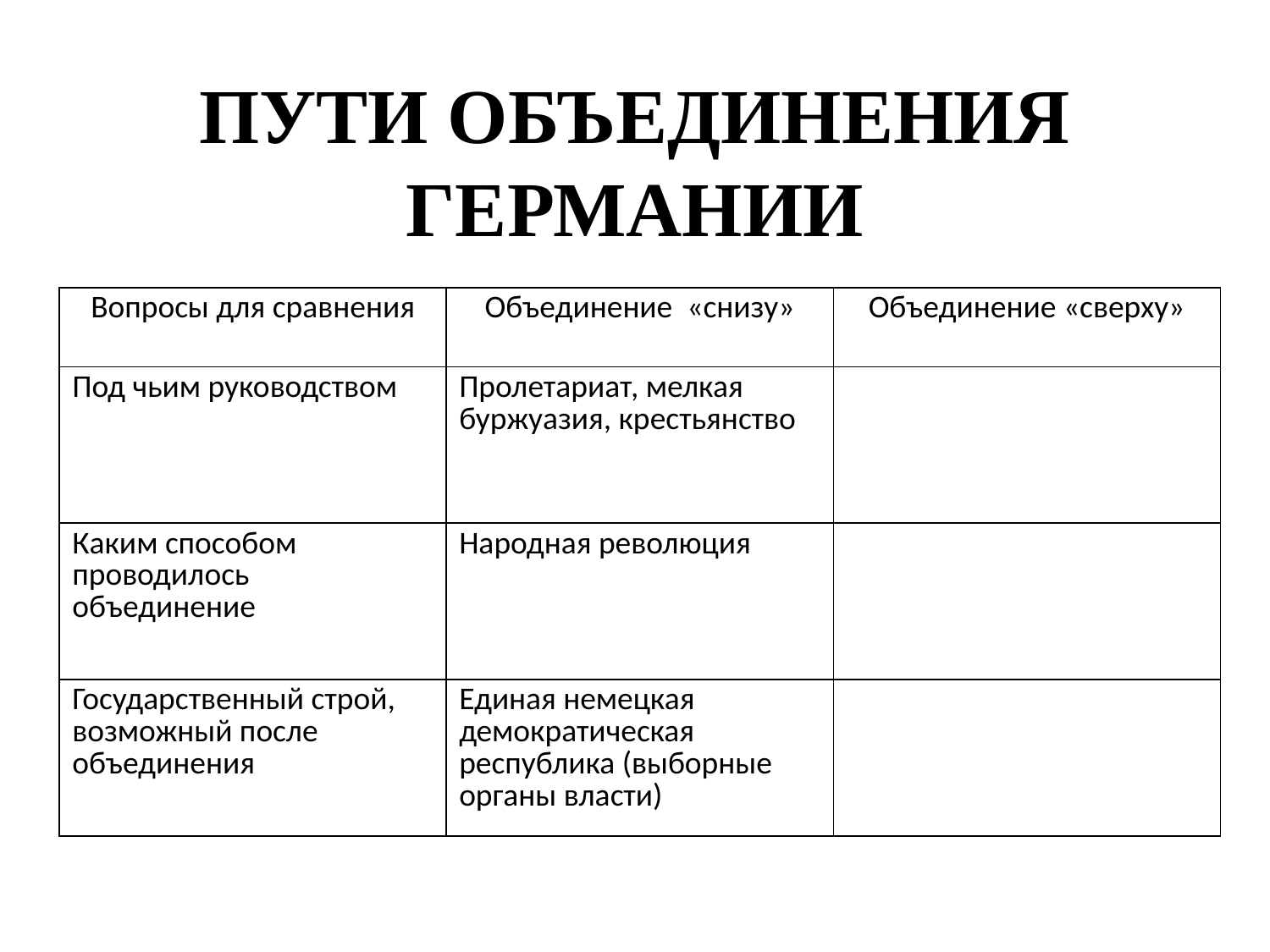

# Пути объединения Германии
| Вопросы для сравнения | Объединение «снизу» | Объединение «сверху» |
| --- | --- | --- |
| Под чьим руководством | Пролетариат, мелкая буржуазия, крестьянство |  |
| Каким способом проводилось объединение | Народная революция |  |
| Государственный строй, возможный после объединения | Единая немецкая демократическая республика (выборные органы власти) |  |